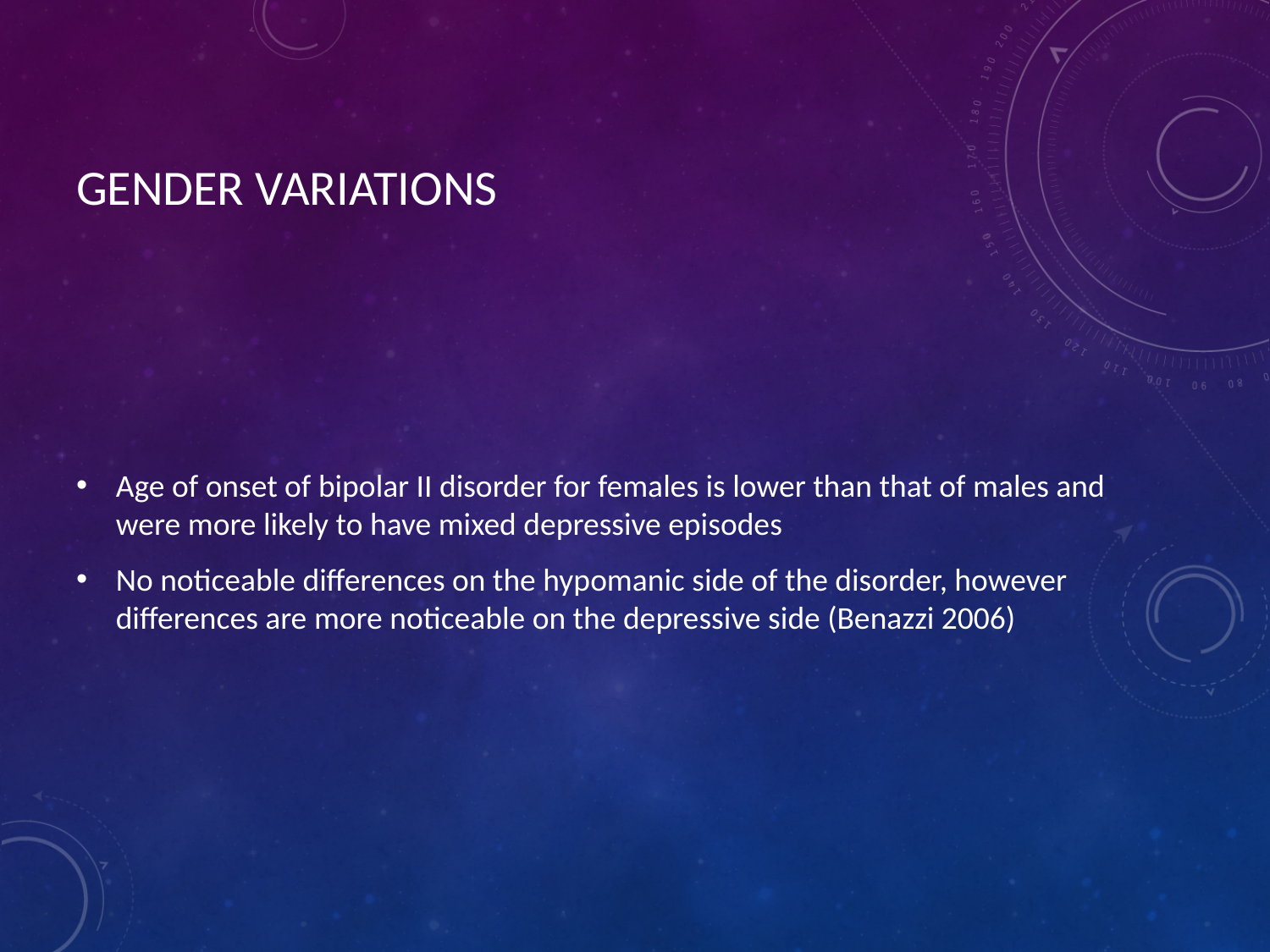

# Gender Variations
Age of onset of bipolar II disorder for females is lower than that of males and were more likely to have mixed depressive episodes
No noticeable differences on the hypomanic side of the disorder, however differences are more noticeable on the depressive side (Benazzi 2006)